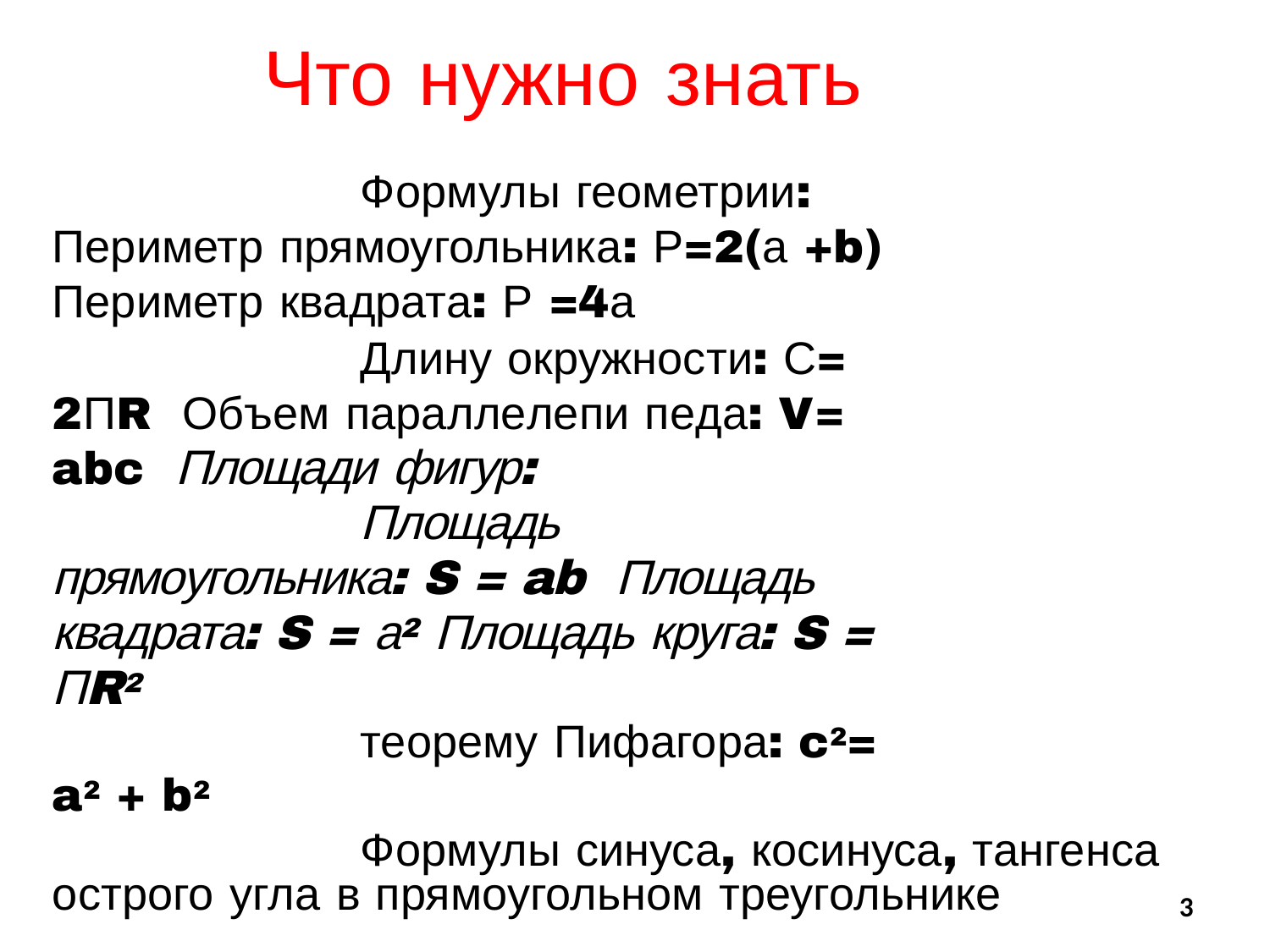

# Что нужно знать
Формулы геометрии:  Периметр прямоугольника: Р=2(а +b)  Периметр квадрата: Р =4а
Длину окружности: С= 2ПR  Объем параллелепи педа: V= abc  Площади фигур:
Площадь прямоугольника: S = ab  Площадь квадрата: S = а2  Площадь круга: S = ПR2
теорему Пифагора: c2= a2 + b2
Формулы синуса, косинуса, тангенса  острого угла в прямоугольном треугольнике
3